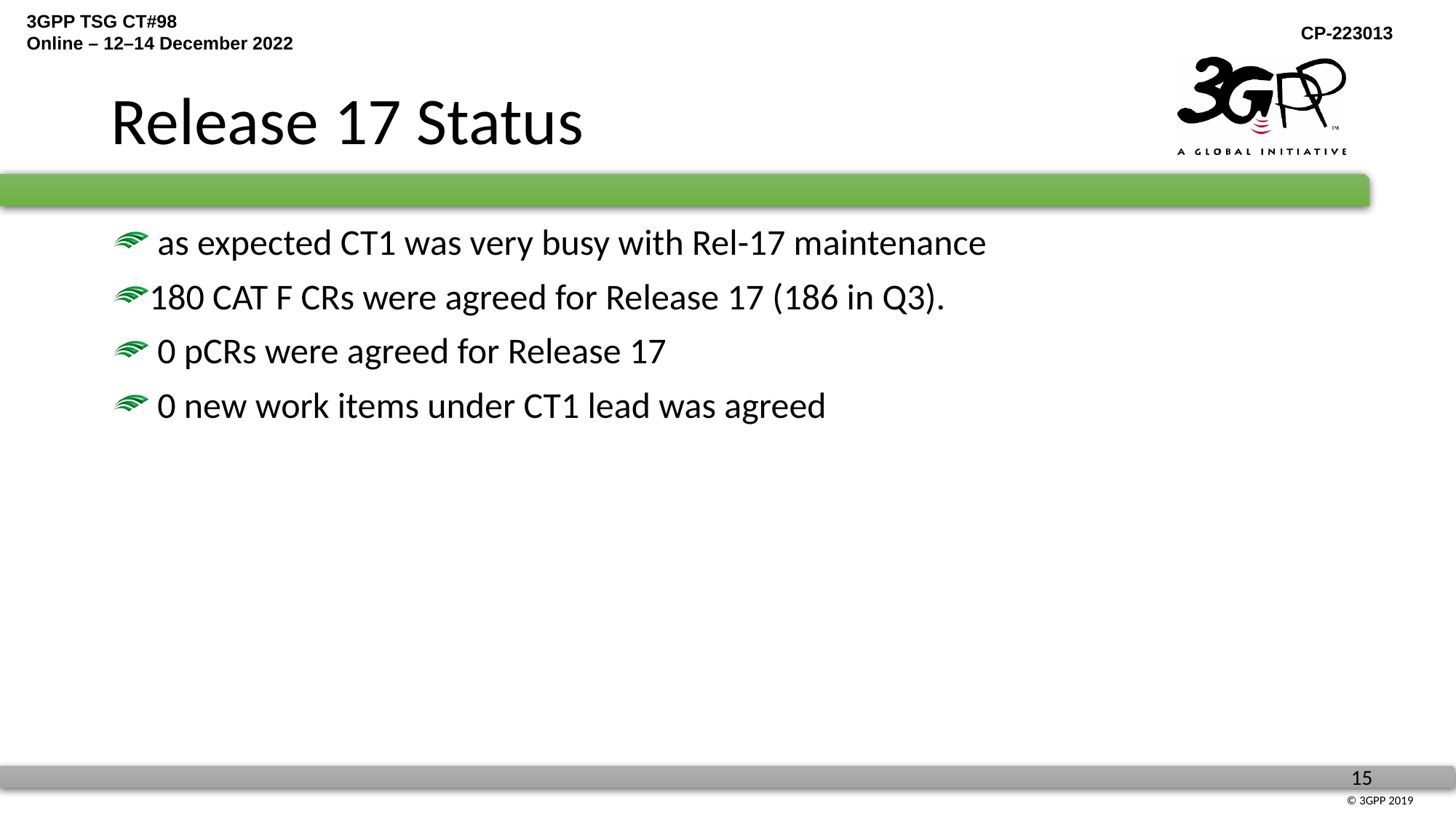

# Release 17 Status
 as expected CT1 was very busy with Rel-17 maintenance
180 CAT F CRs were agreed for Release 17 (186 in Q3).
 0 pCRs were agreed for Release 17
 0 new work items under CT1 lead was agreed